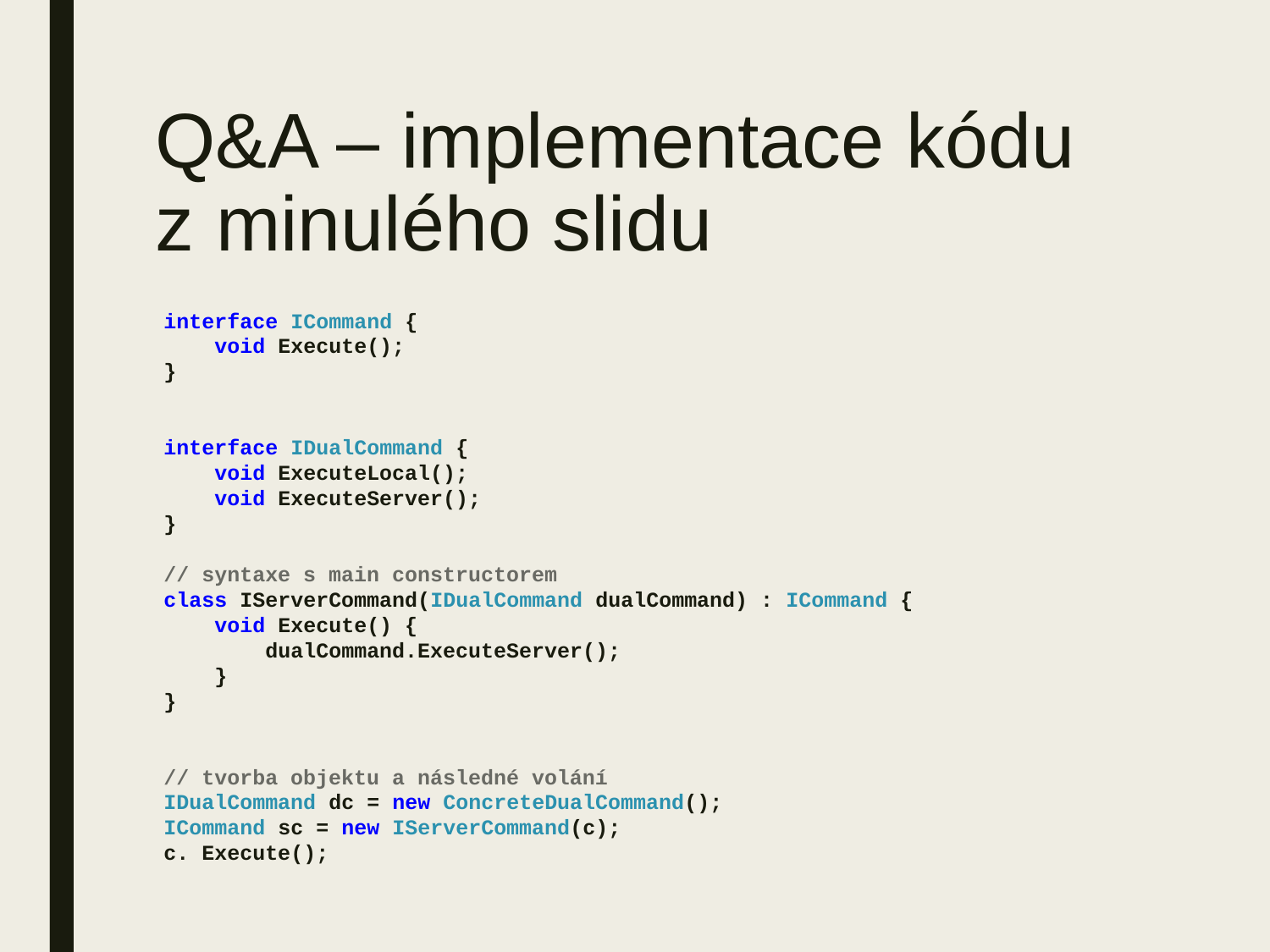

# Q&A – implementace kódu z minulého slidu
interface ICommand {
    void Execute();
}

interface IDualCommand {
    void ExecuteLocal();
    void ExecuteServer();
}

// syntaxe s main constructorem
class IServerCommand(IDualCommand dualCommand) : ICommand {
    void Execute() {
        dualCommand.ExecuteServer();
    }
}

// tvorba objektu a následné volání
IDualCommand dc = new ConcreteDualCommand();
ICommand sc = new IServerCommand(c);
c. Execute();